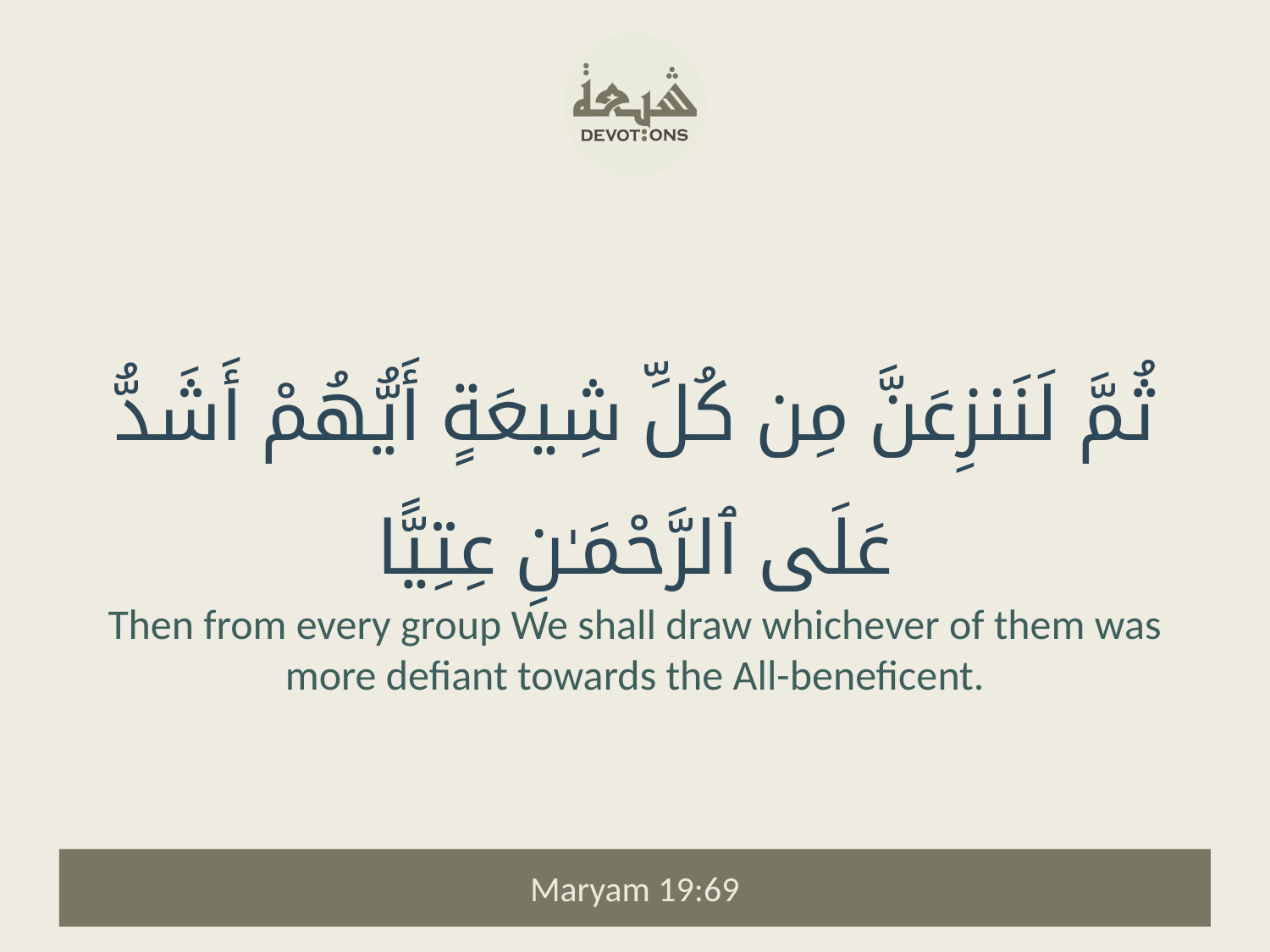

ثُمَّ لَنَنزِعَنَّ مِن كُلِّ شِيعَةٍ أَيُّهُمْ أَشَدُّ عَلَى ٱلرَّحْمَـٰنِ عِتِيًّا
Then from every group We shall draw whichever of them was more defiant towards the All-beneficent.
Maryam 19:69